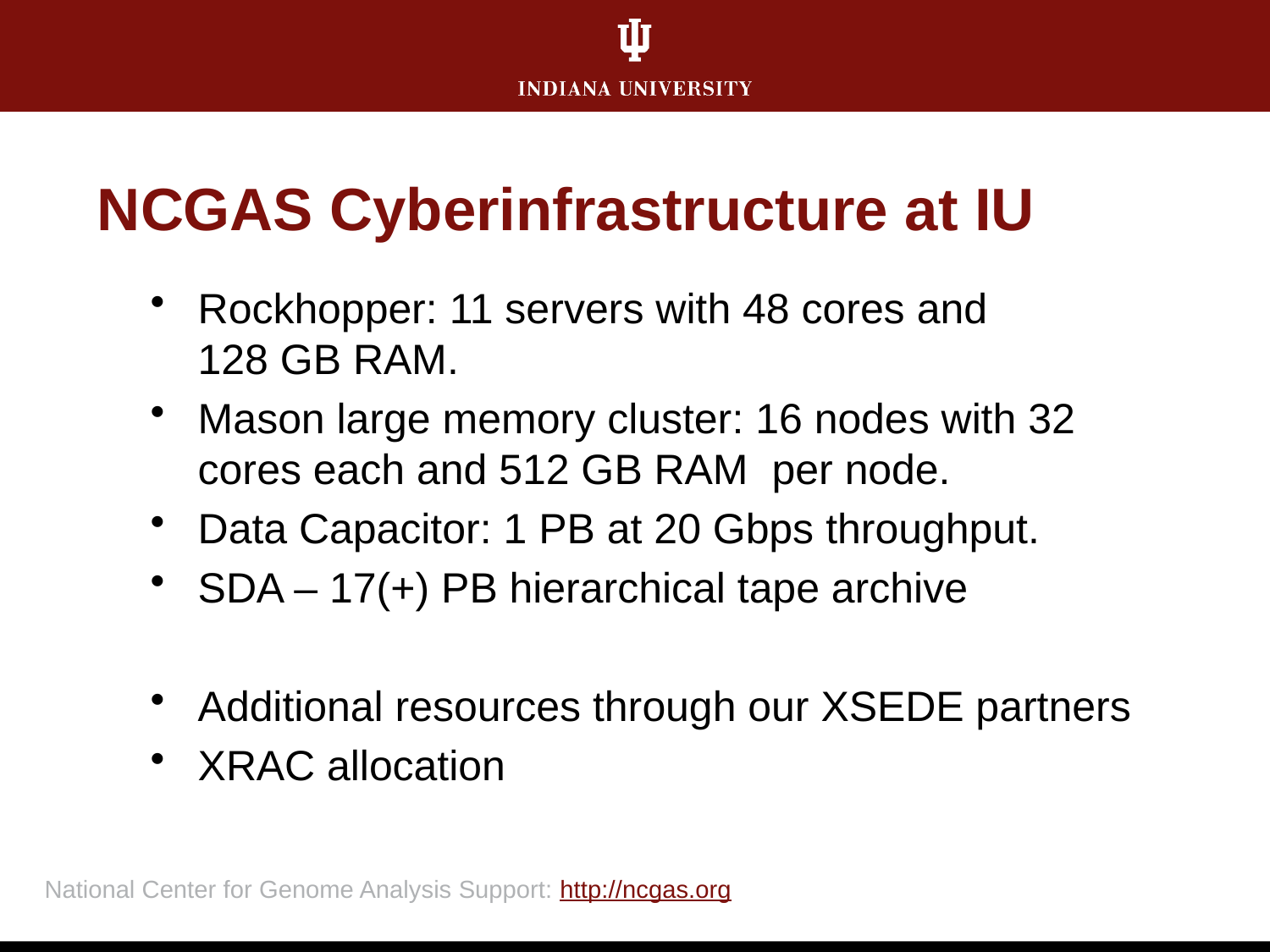

# NCGAS Cyberinfrastructure at IU
Rockhopper: 11 servers with 48 cores and
128 GB RAM.
Mason large memory cluster: 16 nodes with 32 cores each and 512 GB RAM  per node.
Data Capacitor: 1 PB at 20 Gbps throughput.
SDA – 17(+) PB hierarchical tape archive

Additional resources through our XSEDE partners
XRAC allocation

National Center for Genome Analysis Support: http://ncgas.org